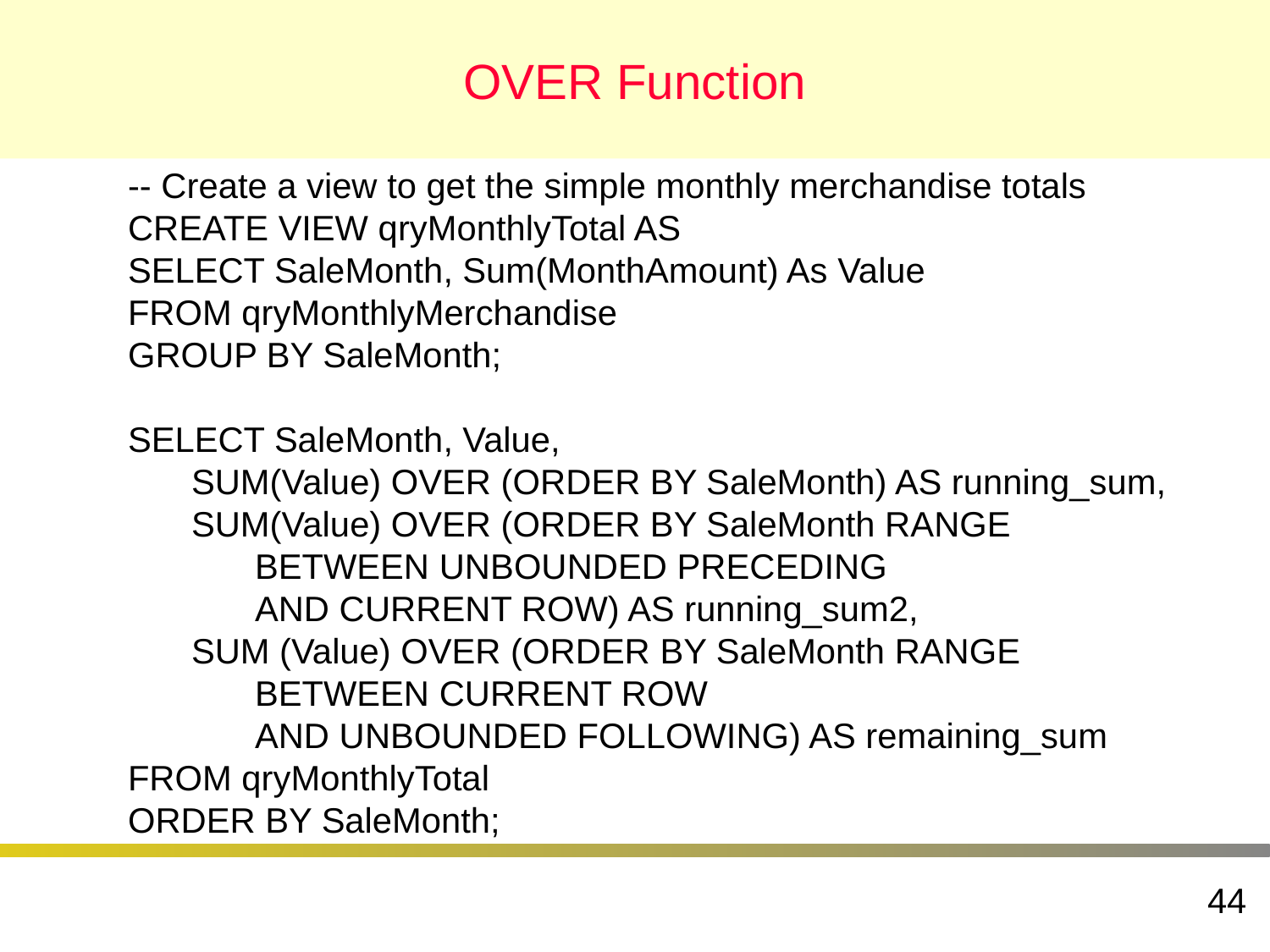

# OVER Function
-- Create a view to get the simple monthly merchandise totals
CREATE VIEW qryMonthlyTotal AS
SELECT SaleMonth, Sum(MonthAmount) As Value
FROM qryMonthlyMerchandise
GROUP BY SaleMonth;

SELECT SaleMonth, Value,
	SUM(Value) OVER (ORDER BY SaleMonth) AS running_sum,
	SUM(Value) OVER (ORDER BY SaleMonth RANGE
		BETWEEN UNBOUNDED PRECEDING
		AND CURRENT ROW) AS running_sum2,
	SUM (Value) OVER (ORDER BY SaleMonth RANGE
		BETWEEN CURRENT ROW
		AND UNBOUNDED FOLLOWING) AS remaining_sum
FROM qryMonthlyTotal
ORDER BY SaleMonth;
44